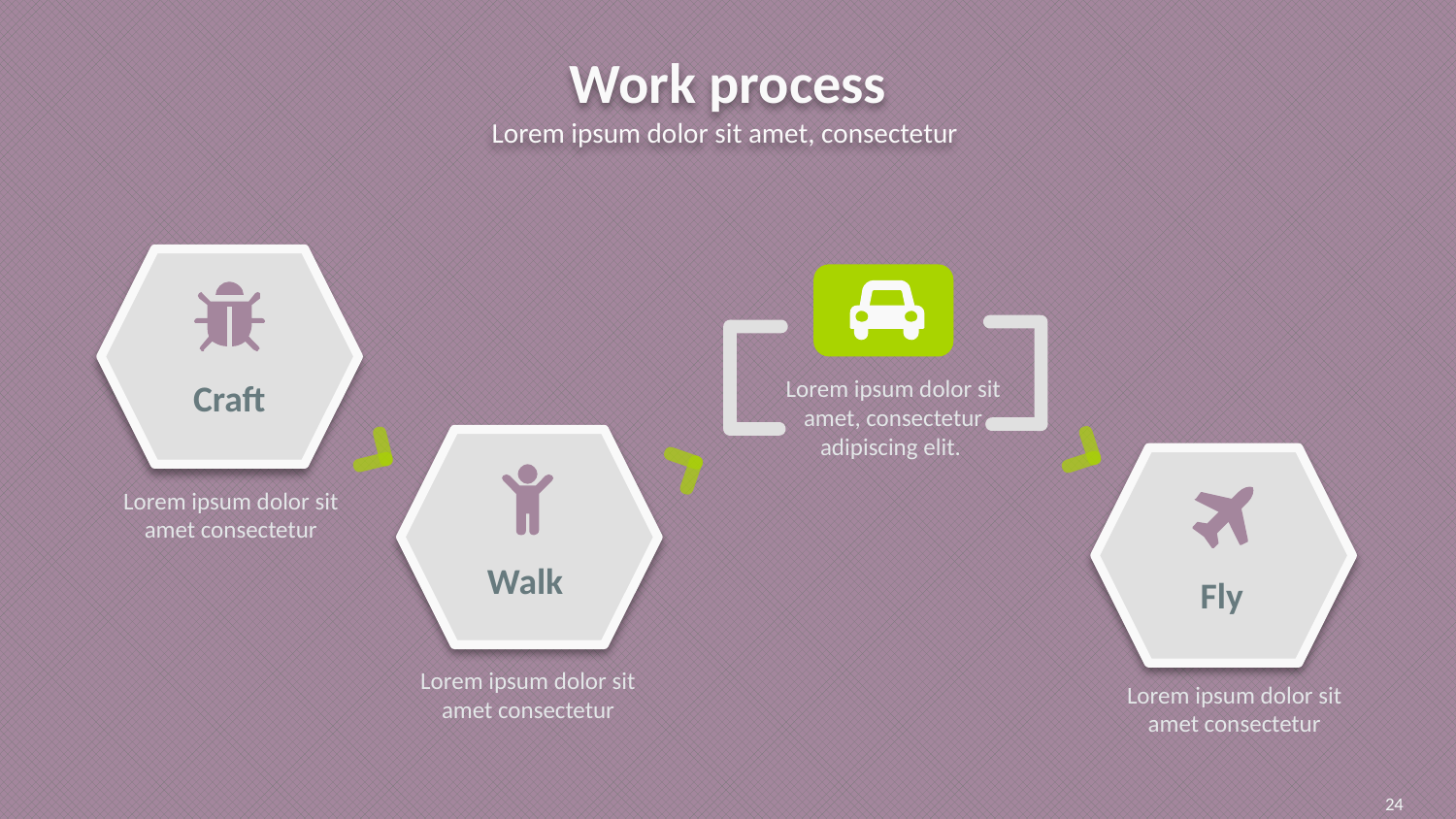

Work process
Lorem ipsum dolor sit amet, consectetur

Lorem ipsum dolor sit amet, consectetur adipiscing elit.
Craft

Lorem ipsum dolor sit amet consectetur

Walk
Fly
Lorem ipsum dolor sit amet consectetur
Lorem ipsum dolor sit amet consectetur